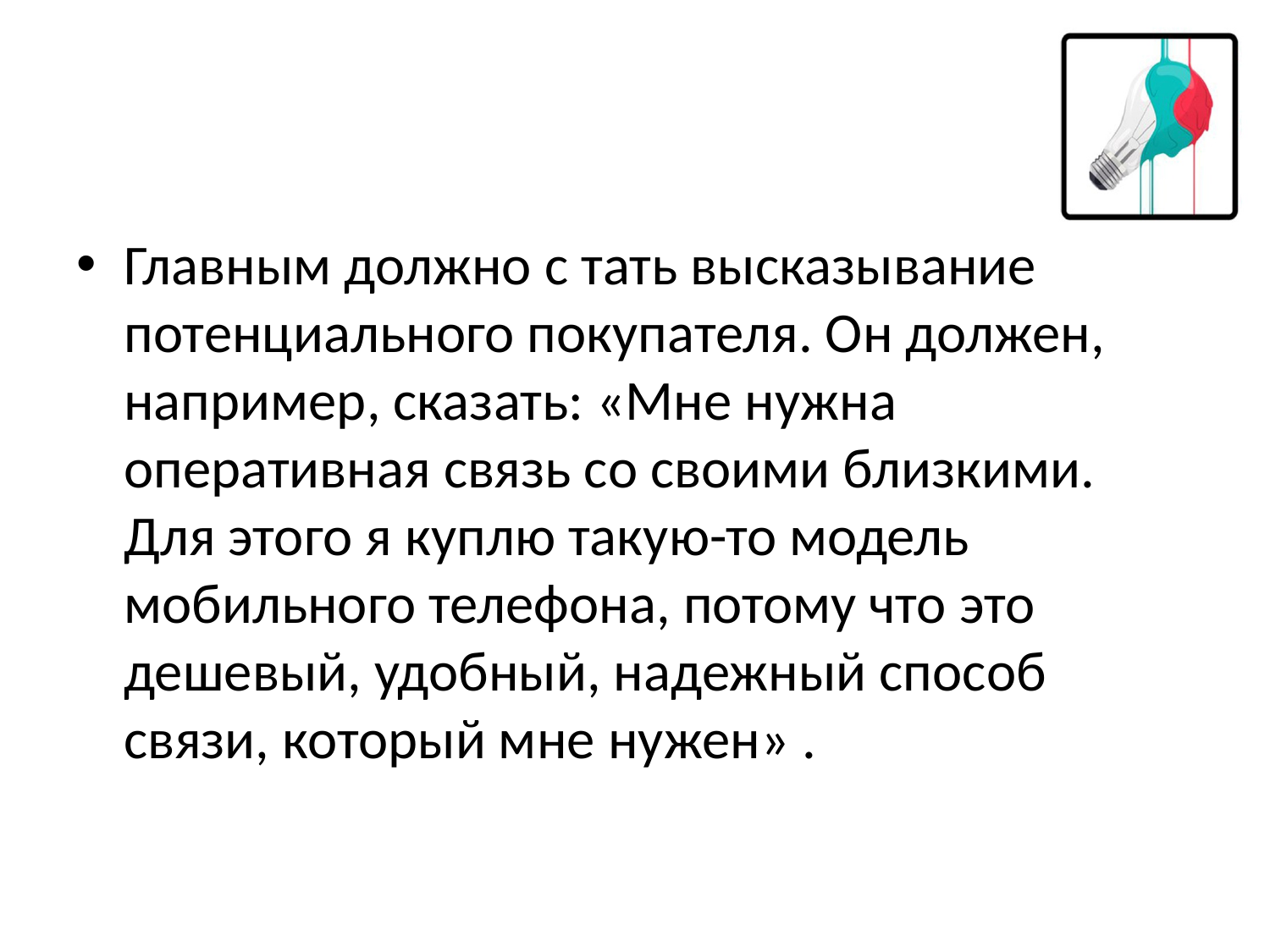

Главным должно с тать высказывание потенциального покупателя. Он должен, например, сказать: «Мне нужна оперативная связь со своими близкими. Для этого я куплю такую-то модель мобильного телефона, потому что это дешевый, удобный, надежный способ связи, который мне нужен» .